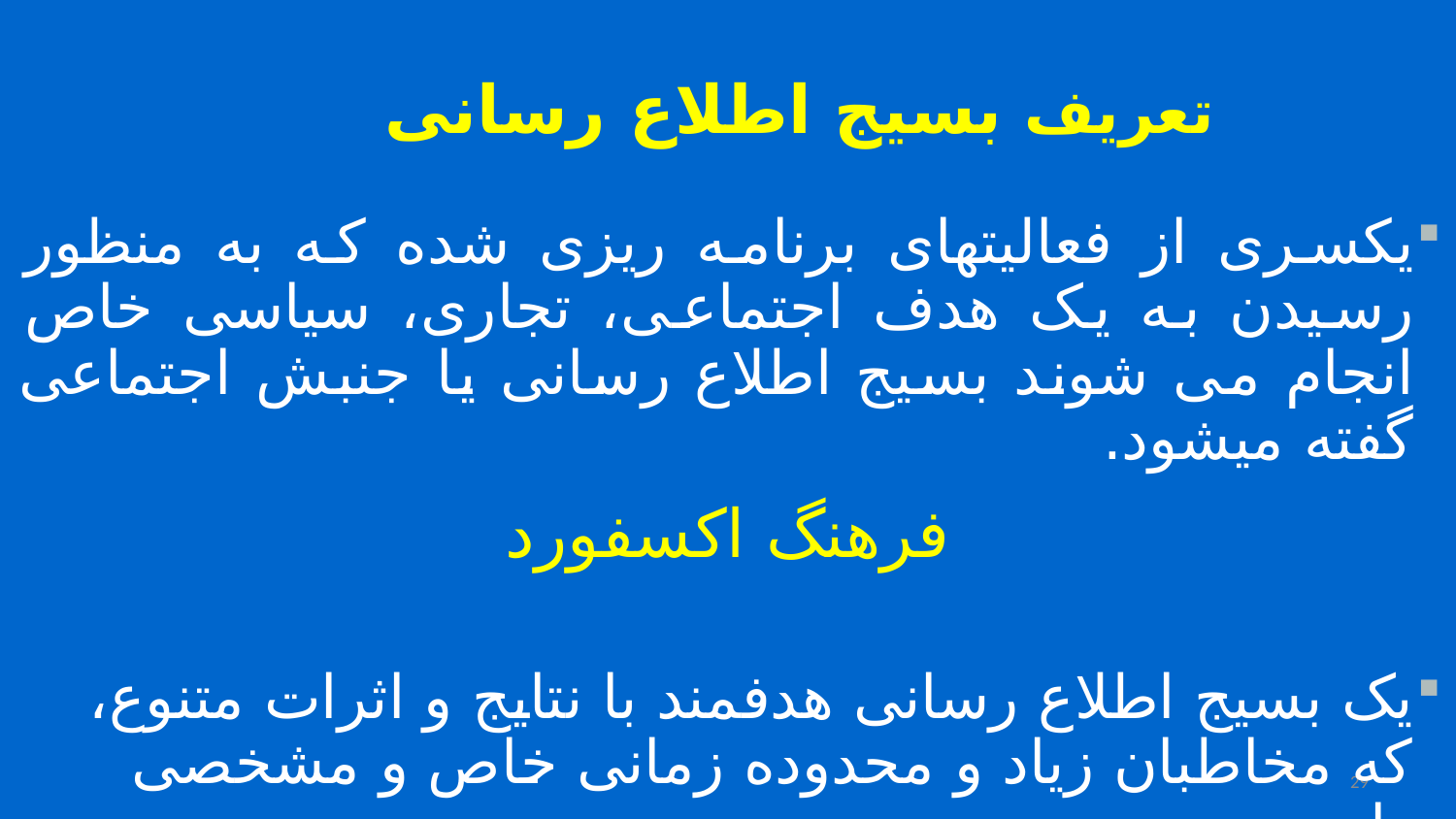

#
تعریف بسيج اطلاع رسانی

یکسری از فعالیتهای برنامه ریزی شده که به منظور رسیدن به یک هدف اجتماعی، تجاری، سیاسی خاص انجام می شوند بسیج اطلاع رسانی یا جنبش اجتماعی گفته میشود.
فرهنگ اکسفورد

یک بسیج اطلاع رسانی هدفمند با نتایج و اثرات متنوع، که مخاطبان زیاد و محدوده زمانی خاص و مشخصی دارد.
29